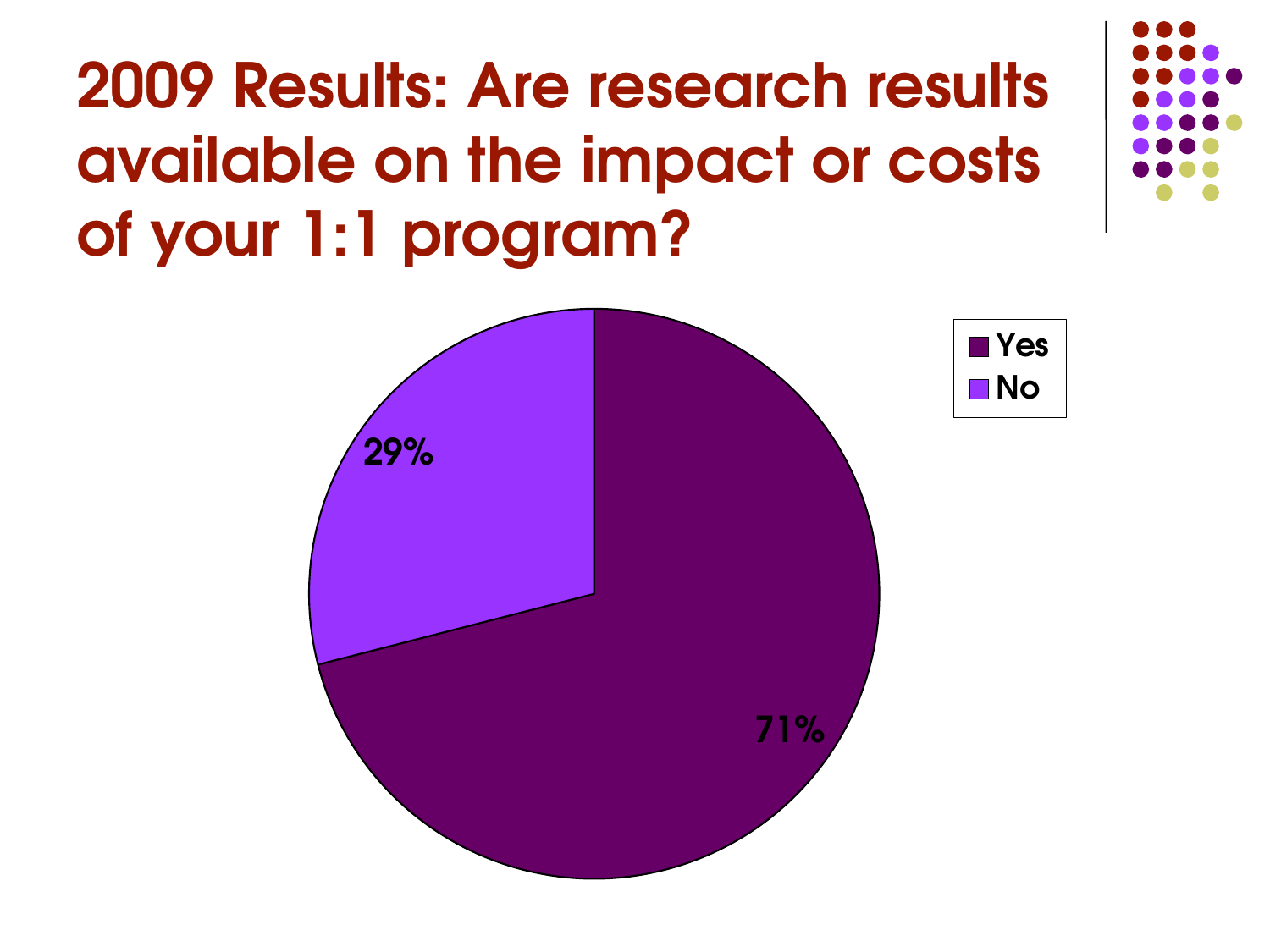

# 2009 Results: Are research results available on the impact or costs of your 1:1 program?

### Chart

| Category | Yes |  |  |
|---|---|---|---|
| Yes | 0.71 | None | None |
| No | 0.29 | None | None |